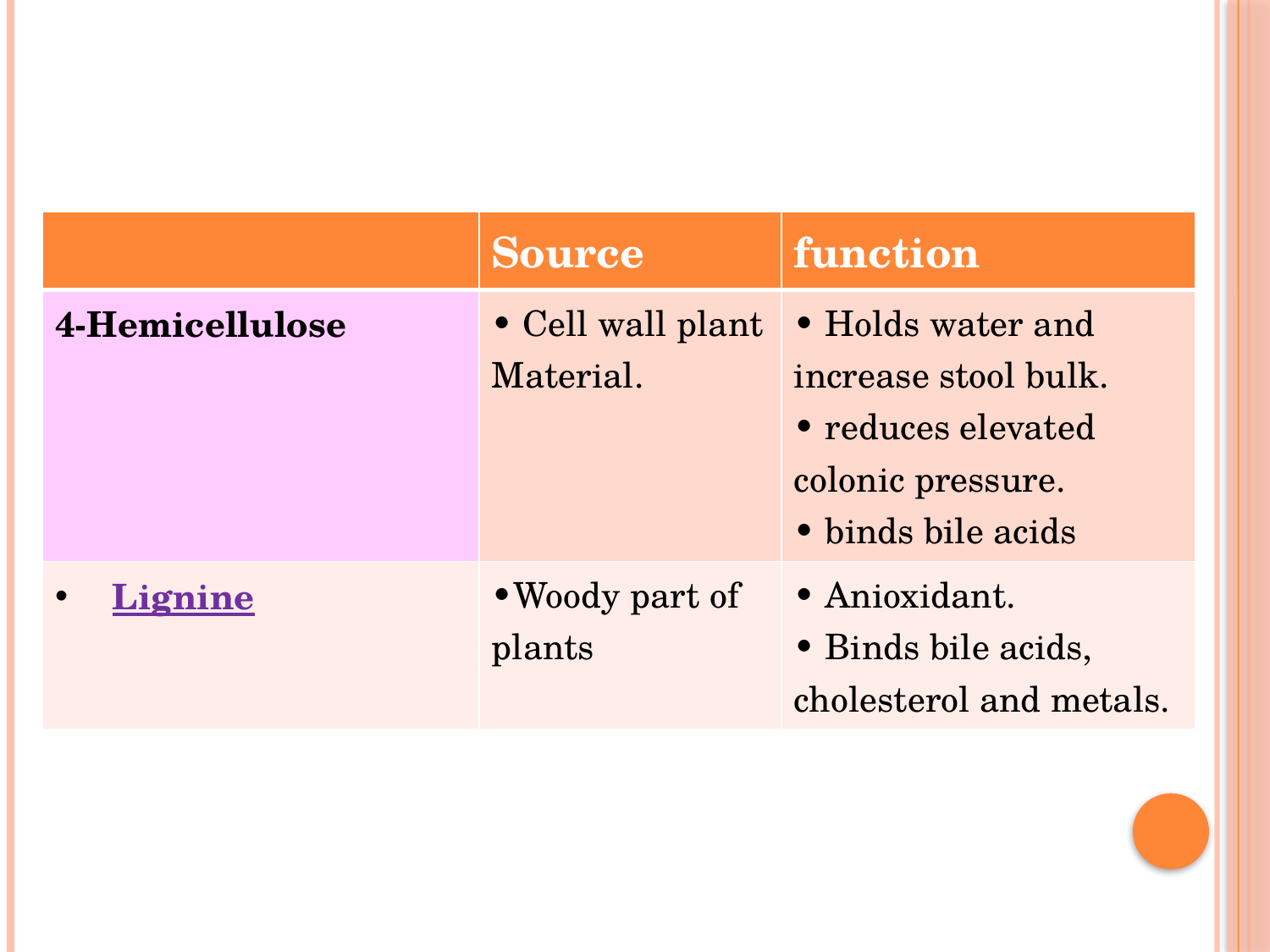

#
|  | Source | function |
| --- | --- | --- |
| 4-Hemicellulose | • Cell wall plant Material. | • Holds water and increase stool bulk. • reduces elevated colonic pressure. • binds bile acids |
| Lignine | •Woody part of plants | • Anioxidant. • Binds bile acids, cholesterol and metals. |